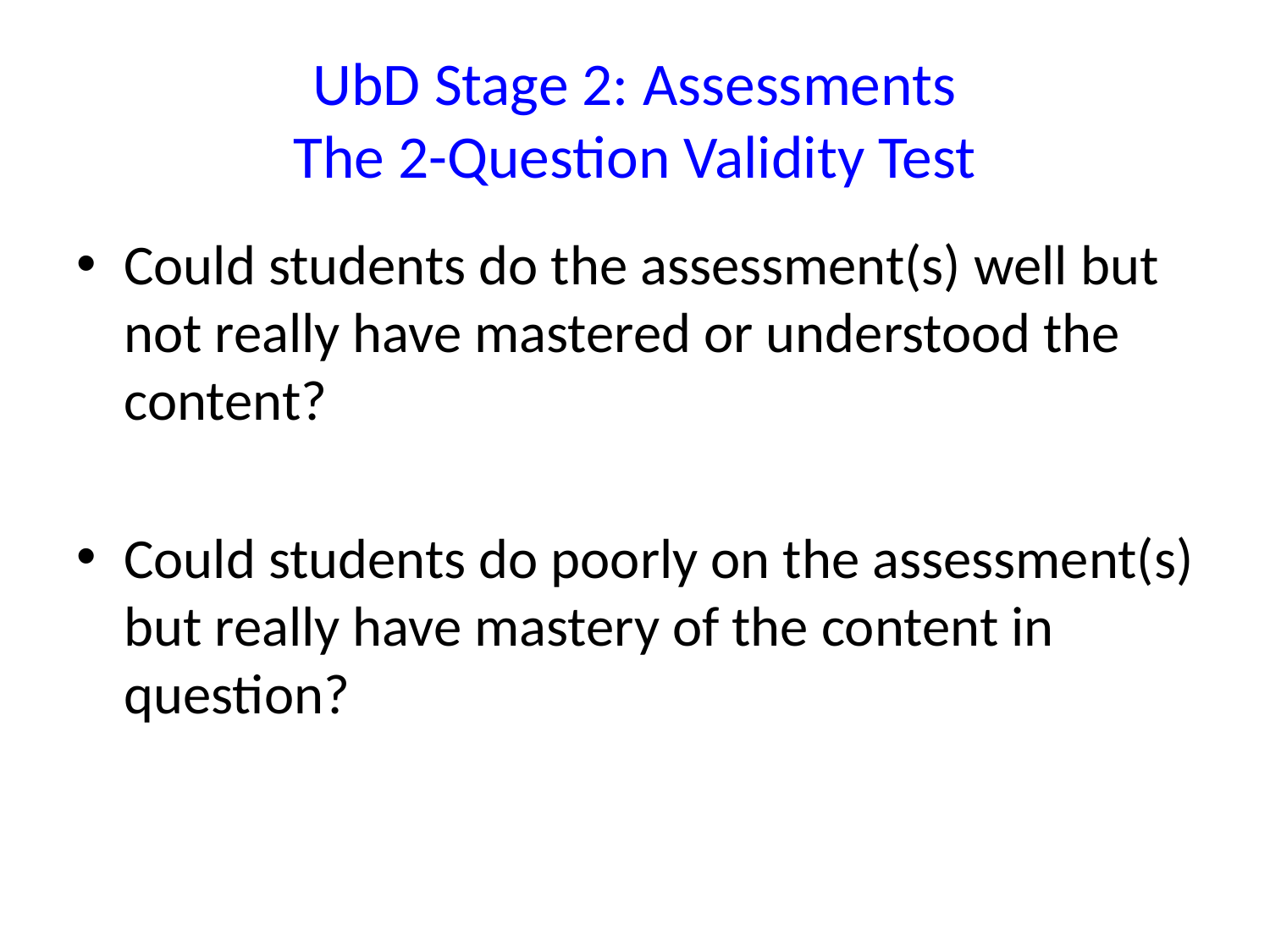

# UbD Stage 2: Assessments The 2-Question Validity Test
Could students do the assessment(s) well but not really have mastered or understood the content?

Could students do poorly on the assessment(s) but really have mastery of the content in question?